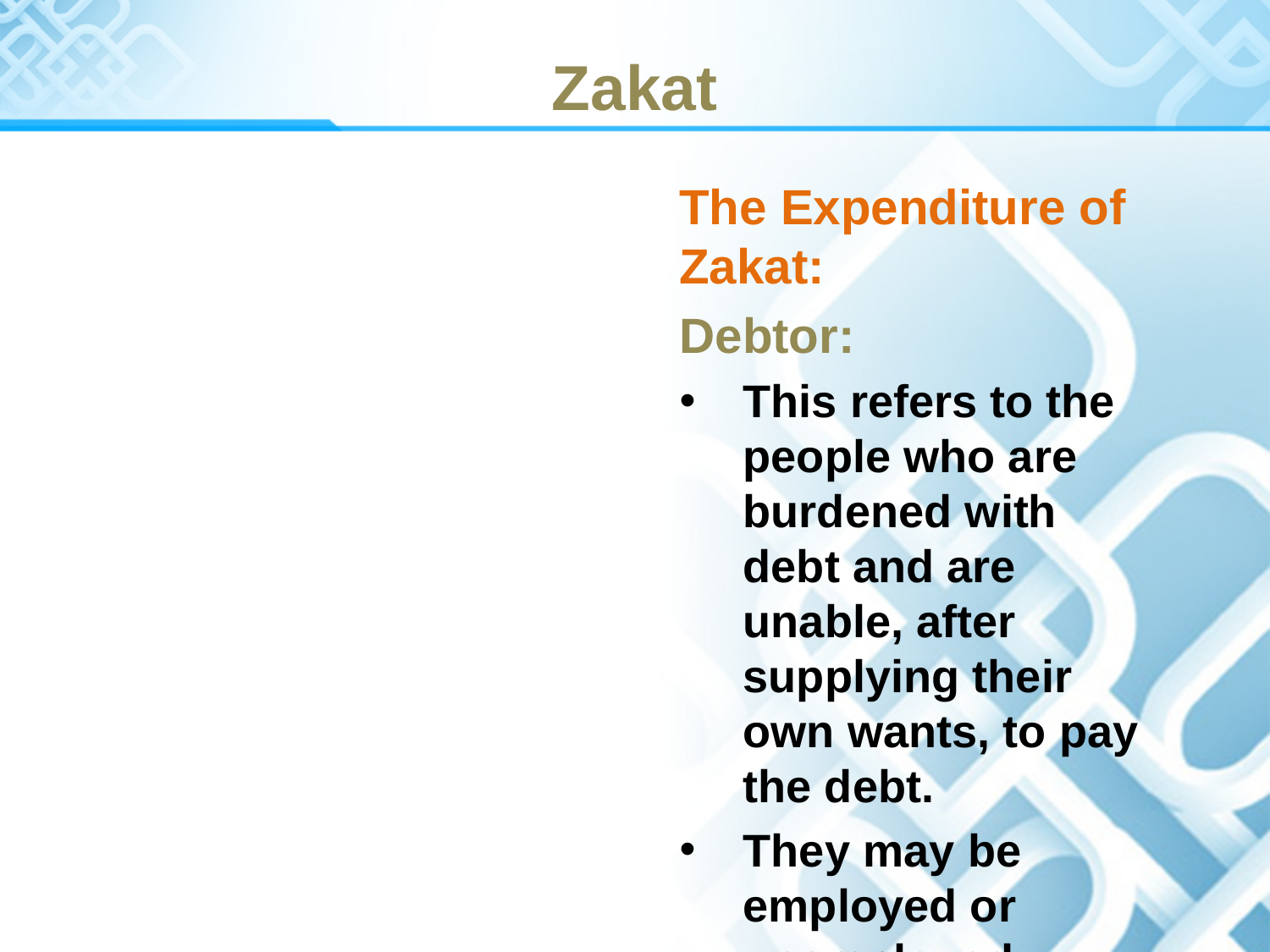

Zakat
The Expenditure of Zakat:
Debtor:
This refers to the people who are burdened with debt and are unable, after supplying their own wants, to pay the debt.
They may be employed or unemployed.